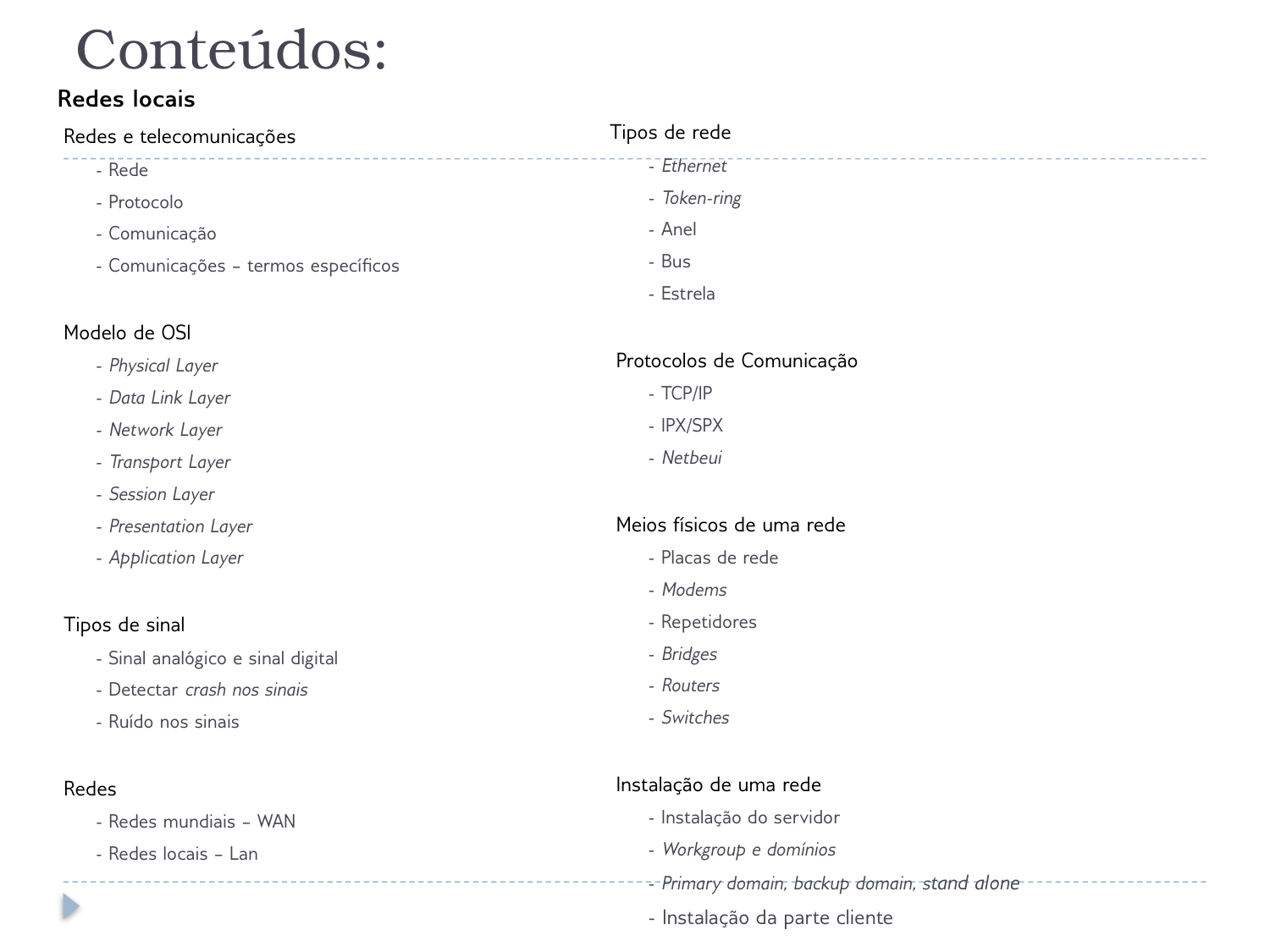

# Conteúdos:
Redes locais
 Redes e telecomunicações
− Rede
− Protocolo
− Comunicação
− Comunicações – termos específicos

 Modelo de OSI
− Physical Layer
− Data Link Layer
− Network Layer
− Transport Layer
− Session Layer
− Presentation Layer
− Application Layer

 Tipos de sinal
− Sinal analógico e sinal digital
− Detectar crash nos sinais
− Ruído nos sinais

 Redes
− Redes mundiais – WAN
− Redes locais – Lan

Tipos de rede
− Ethernet
− Token-ring
− Anel
− Bus
− Estrela

 Protocolos de Comunicação
− TCP/IP
− IPX/SPX
− Netbeui

 Meios físicos de uma rede
− Placas de rede
− Modems
− Repetidores
− Bridges
− Routers
− Switches

 Instalação de uma rede
− Instalação do servidor
− Workgroup e domínios
− Primary domain, backup domain, stand alone
− Instalação da parte cliente